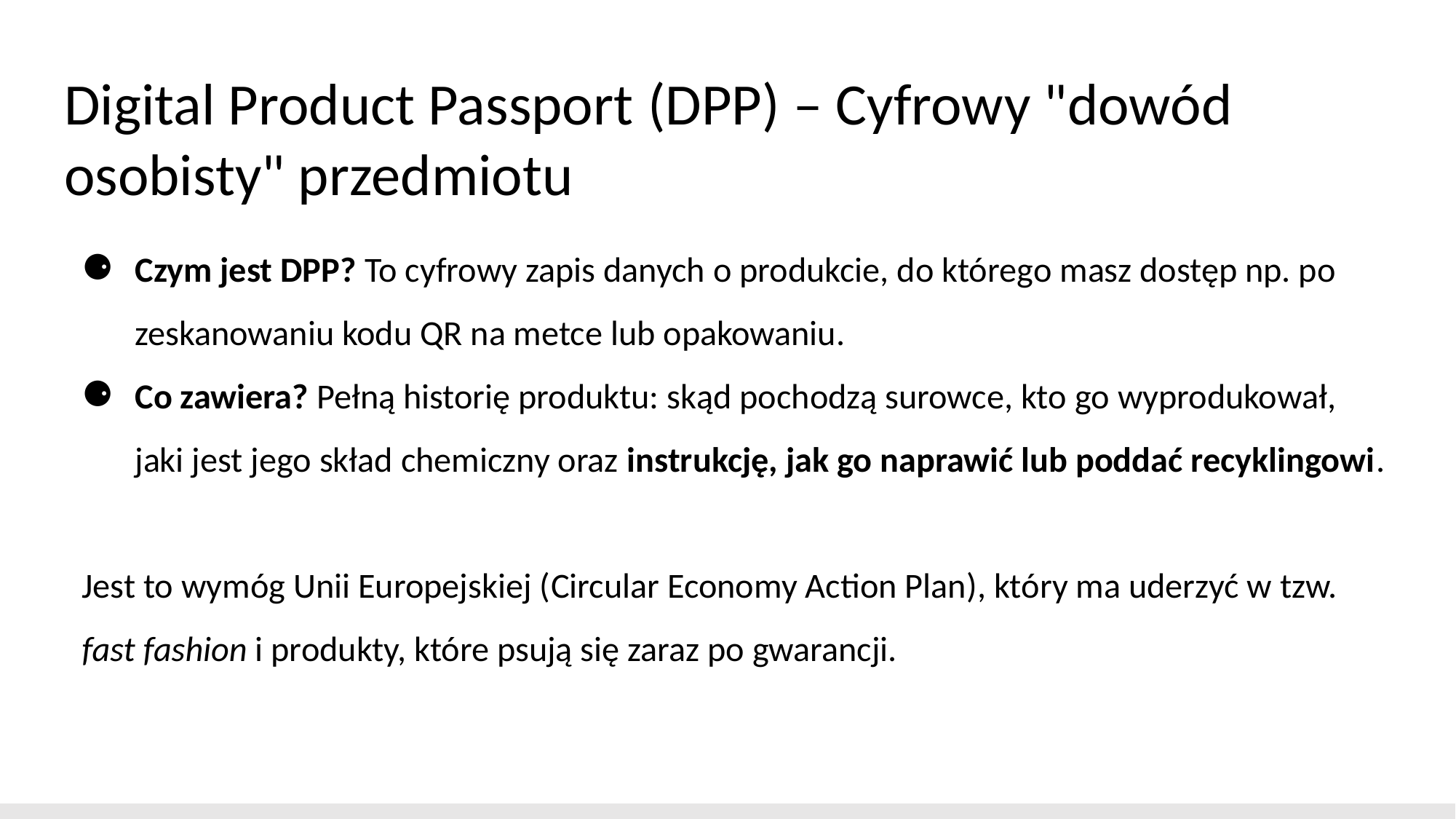

# Digital Product Passport (DPP) – Cyfrowy "dowód osobisty" przedmiotu
Czym jest DPP? To cyfrowy zapis danych o produkcie, do którego masz dostęp np. po zeskanowaniu kodu QR na metce lub opakowaniu.
Co zawiera? Pełną historię produktu: skąd pochodzą surowce, kto go wyprodukował, jaki jest jego skład chemiczny oraz instrukcję, jak go naprawić lub poddać recyklingowi.

Jest to wymóg Unii Europejskiej (Circular Economy Action Plan), który ma uderzyć w tzw. fast fashion i produkty, które psują się zaraz po gwarancji.